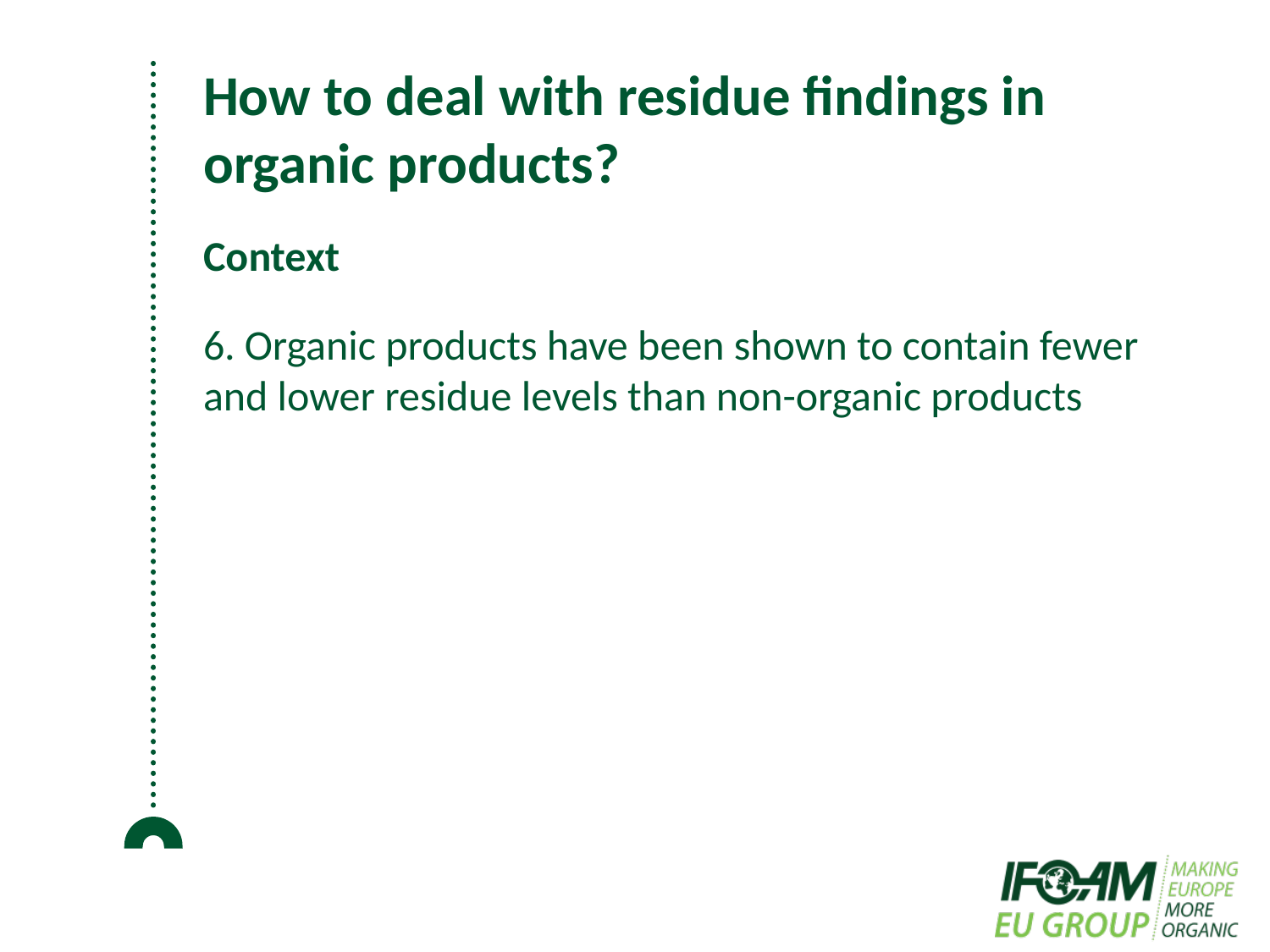

# How to deal with residue findings in organic products?
Context

6. Organic products have been shown to contain fewer and lower residue levels than non-organic products